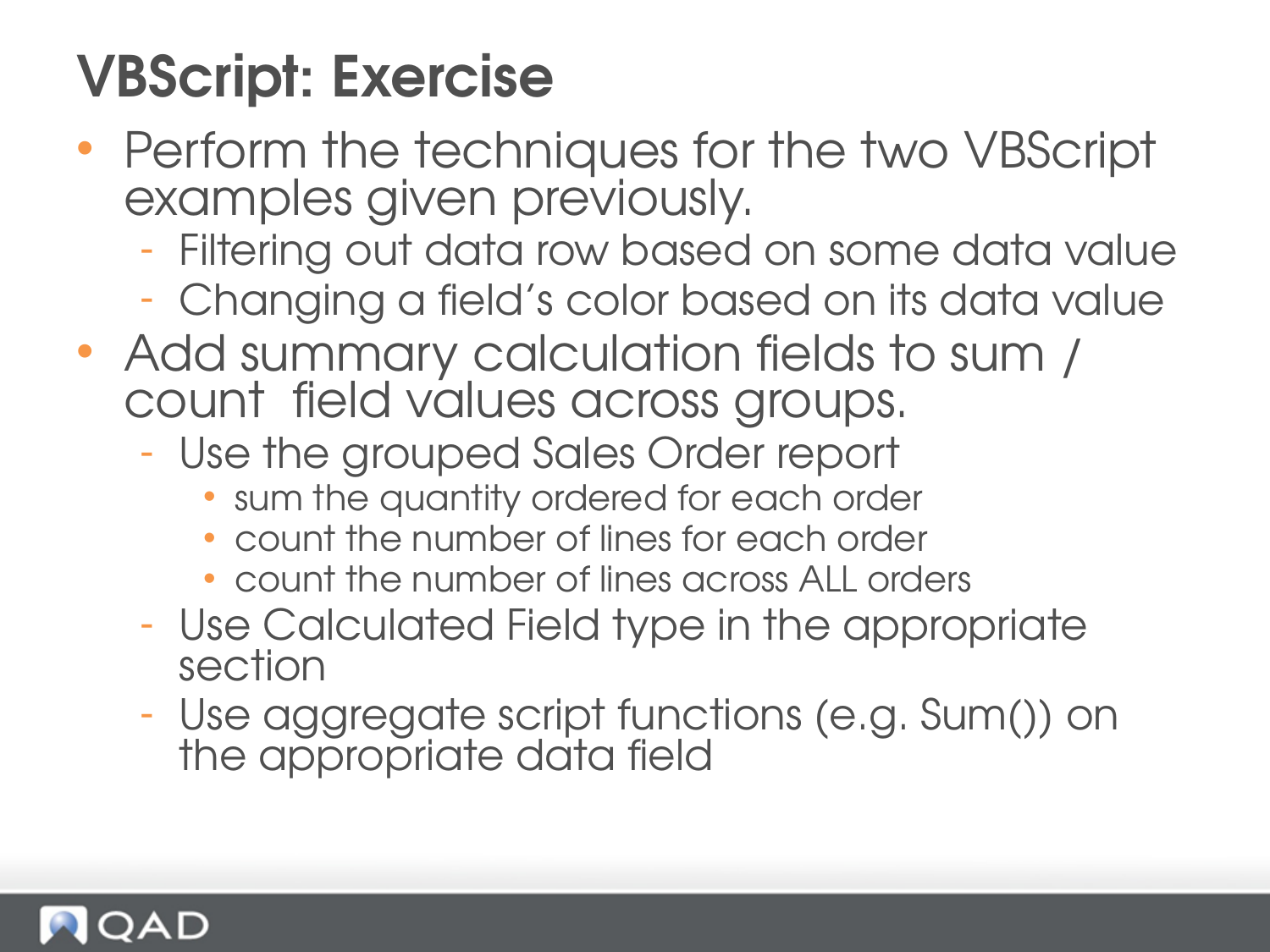

# VBScript: Exercise
Perform the techniques for the two VBScript examples given previously.
Filtering out data row based on some data value
Changing a field’s color based on its data value
Add summary calculation fields to sum / count  field values across groups.
Use the grouped Sales Order report
sum the quantity ordered for each order
count the number of lines for each order
count the number of lines across ALL orders
Use Calculated Field type in the appropriate section
Use aggregate script functions (e.g. Sum()) on the appropriate data field